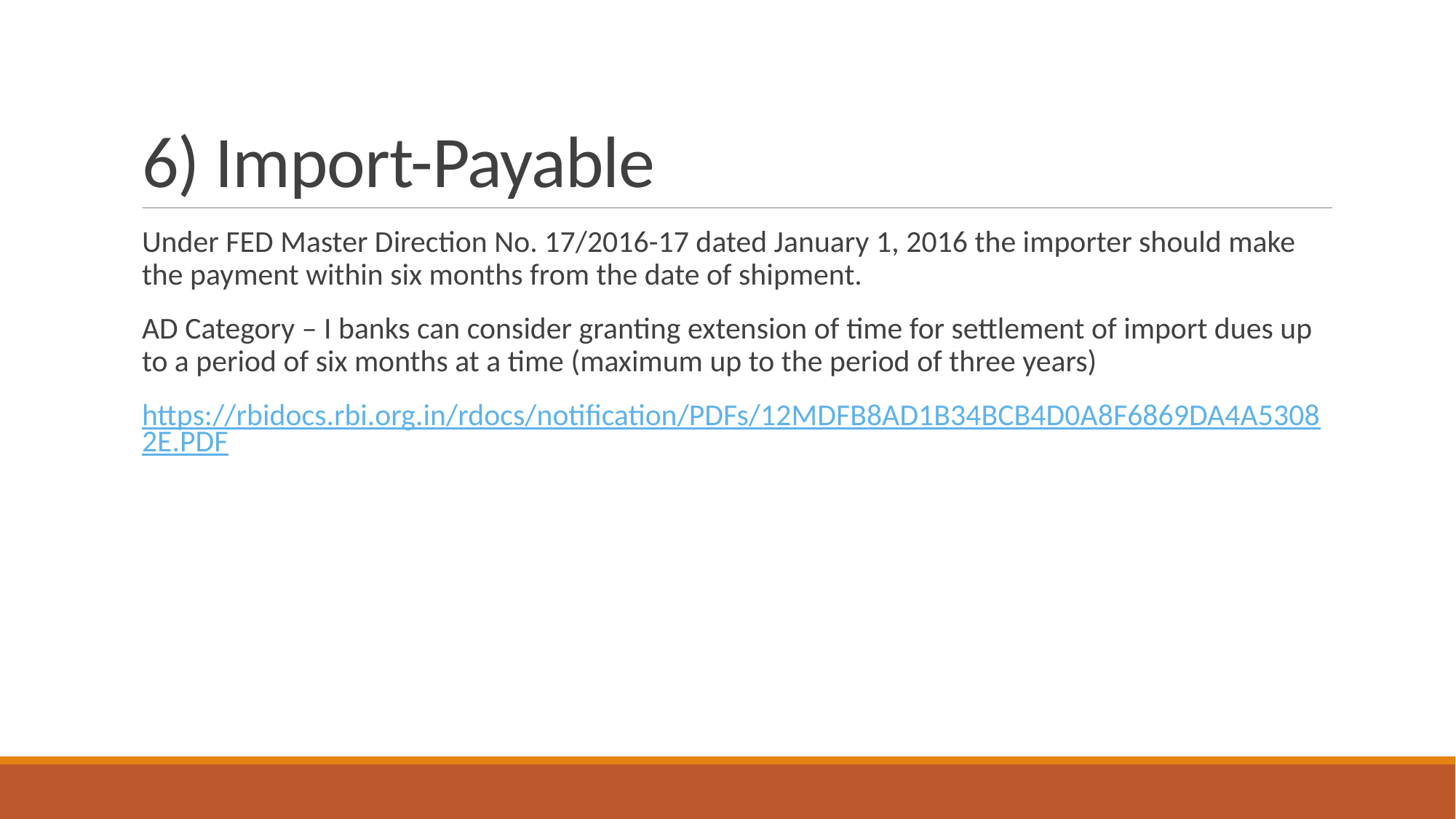

# 6) Import-Payable
Under FED Master Direction No. 17/2016-17 dated January 1, 2016 the importer should make the payment within six months from the date of shipment.
AD Category – I banks can consider granting extension of time for settlement of import dues up to a period of six months at a time (maximum up to the period of three years)
https://rbidocs.rbi.org.in/rdocs/notification/PDFs/12MDFB8AD1B34BCB4D0A8F6869DA4A53082E.PDF